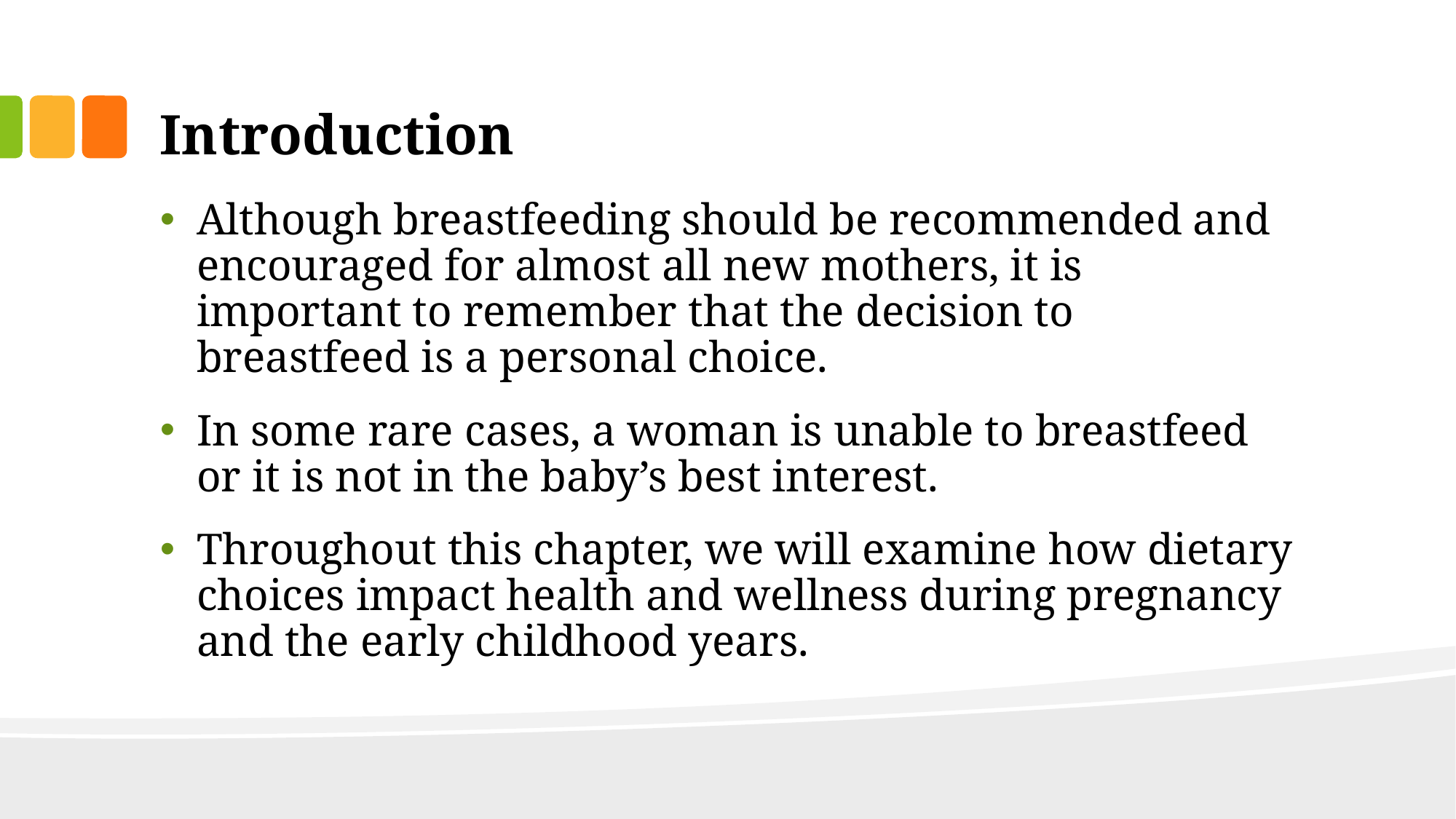

# Introduction
Although breastfeeding should be recommended and encouraged for almost all new mothers, it is important to remember that the decision to breastfeed is a personal choice.
In some rare cases, a woman is unable to breastfeed or it is not in the baby’s best interest.
Throughout this chapter, we will examine how dietary choices impact health and wellness during pregnancy and the early childhood years.